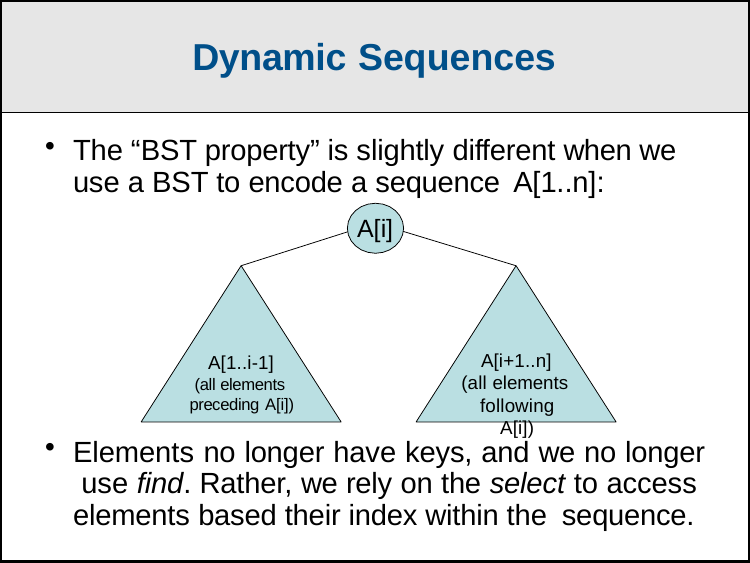

Dynamic Sequences
The “BST property” is slightly different when we  use a BST to encode a sequence A[1..n]:
A[i]

A[i+1..n]
(all elements  following A[i])
A[1..i-1]
(all elements  preceding A[i])
Elements no longer have keys, and we no longer  use find. Rather, we rely on the select to access  elements based their index within the sequence.